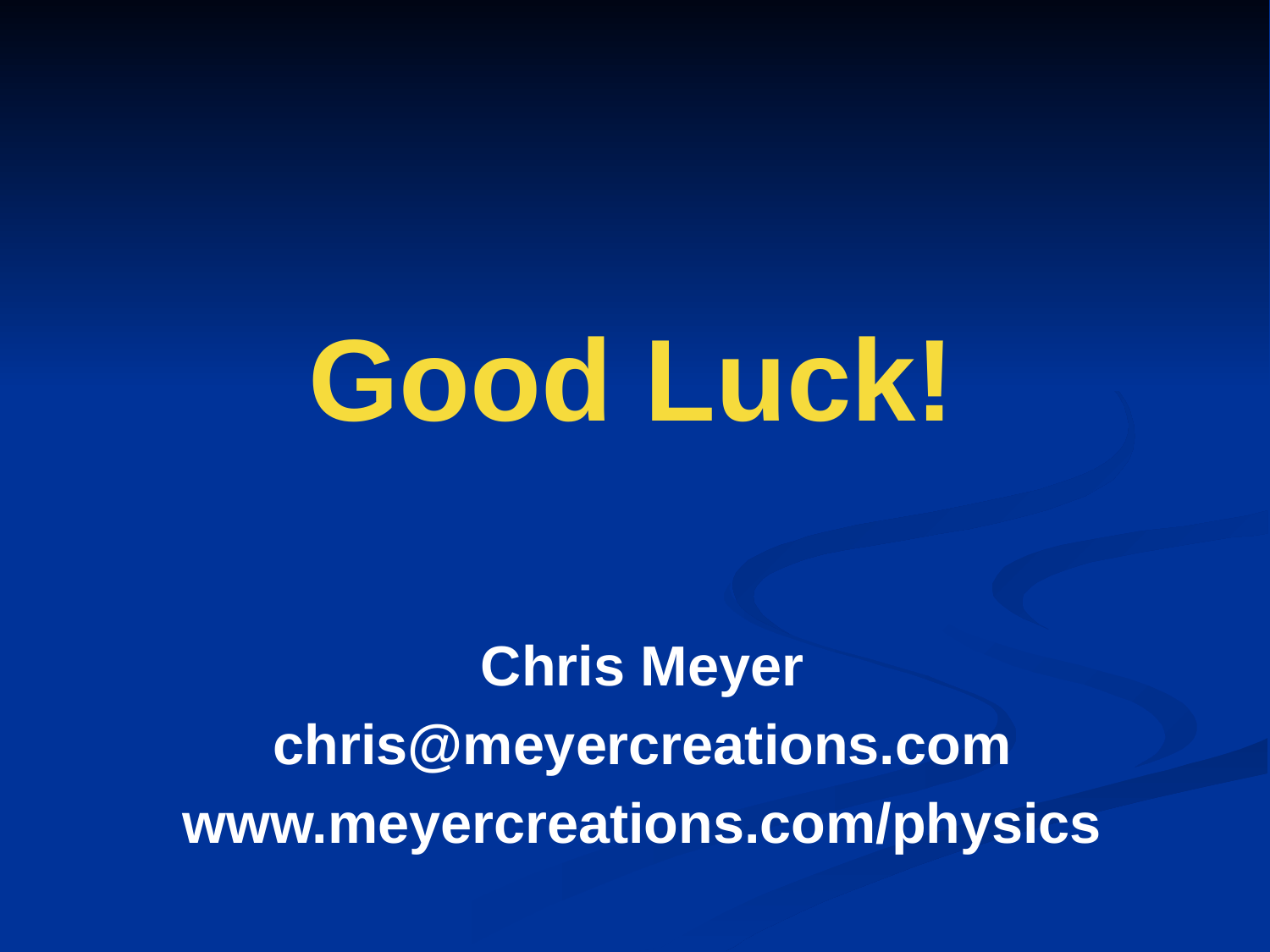

# Good Luck!
Chris Meyer
chris@meyercreations.com
www.meyercreations.com/physics